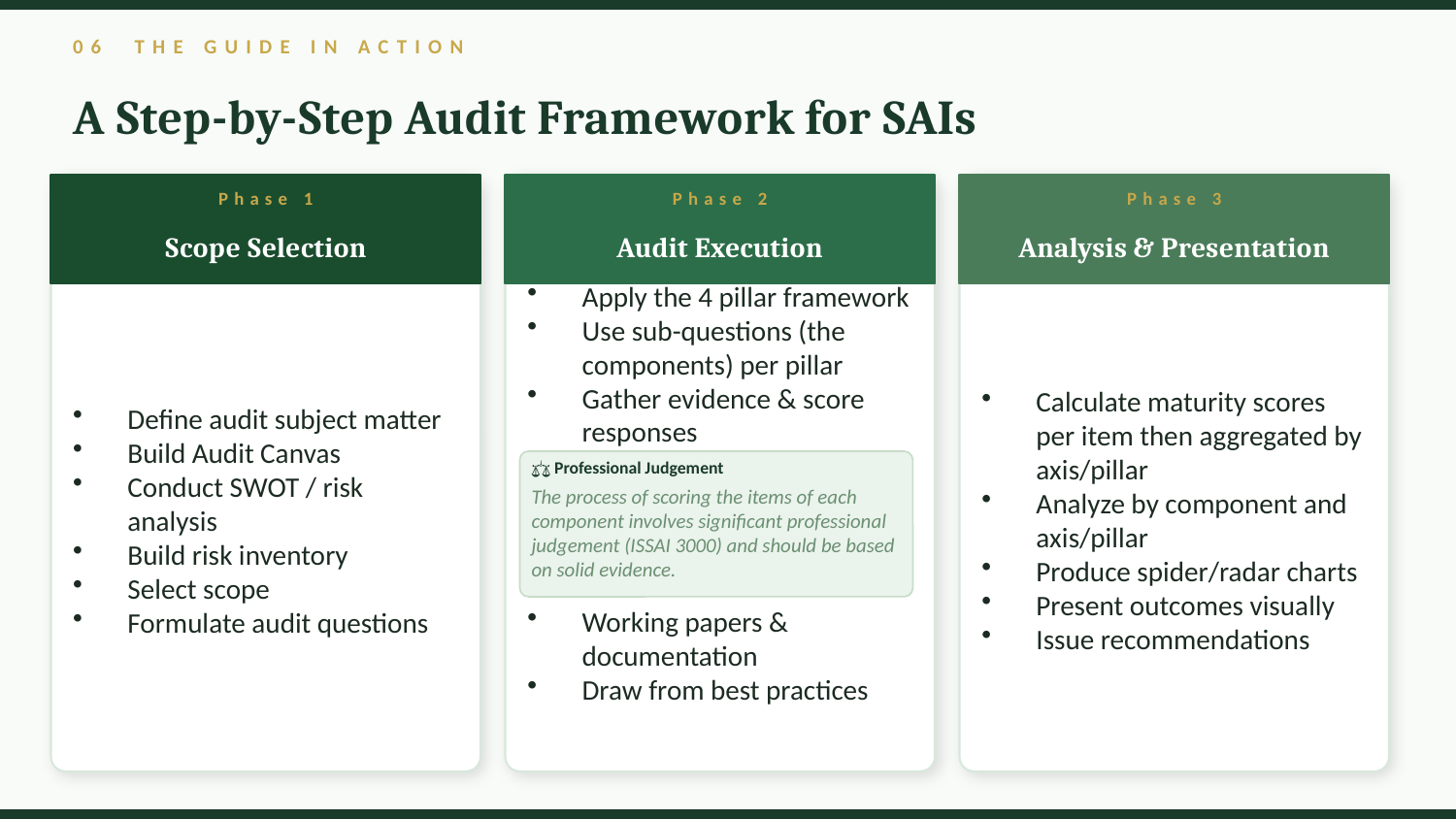

06  THE GUIDE IN ACTION
A Step-by-Step Audit Framework for SAIs

Phase 1
Phase 2
Phase 3
Scope Selection
Audit Execution
Analysis & Presentation

Define audit subject matter
Build Audit Canvas
Conduct SWOT / risk analysis
Build risk inventory
Select scope
Formulate audit questions
Apply the 4 pillar framework
Use sub-questions (the components) per pillar
Gather evidence & score responses
Calculate maturity scores per item then aggregated by axis/pillar
Analyze by component and axis/pillar
Produce spider/radar charts
Present outcomes visually
Issue recommendations
⚖ Professional Judgement

The process of scoring the items of each component involves significant professional judgement (ISSAI 3000) and should be based on solid evidence.
Working papers & documentation
Draw from best practices